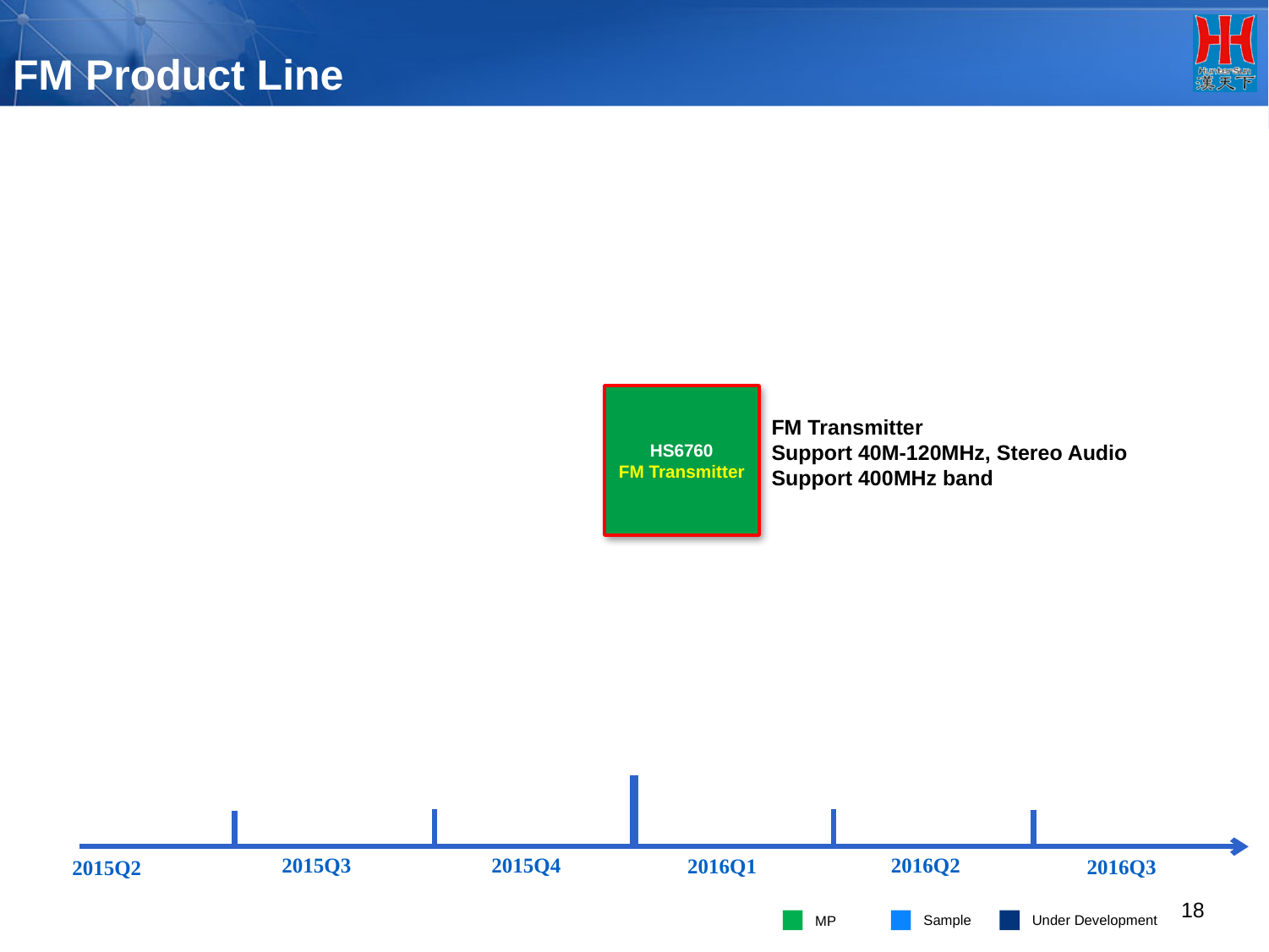

FM Product Line
HS6760
FM Transmitter
FM Transmitter
Support 40M-120MHz, Stereo Audio
Support 400MHz band
2015Q3
2015Q4
2016Q2
2016Q1
2016Q3
2015Q2
18
Under Development
Sample
MP